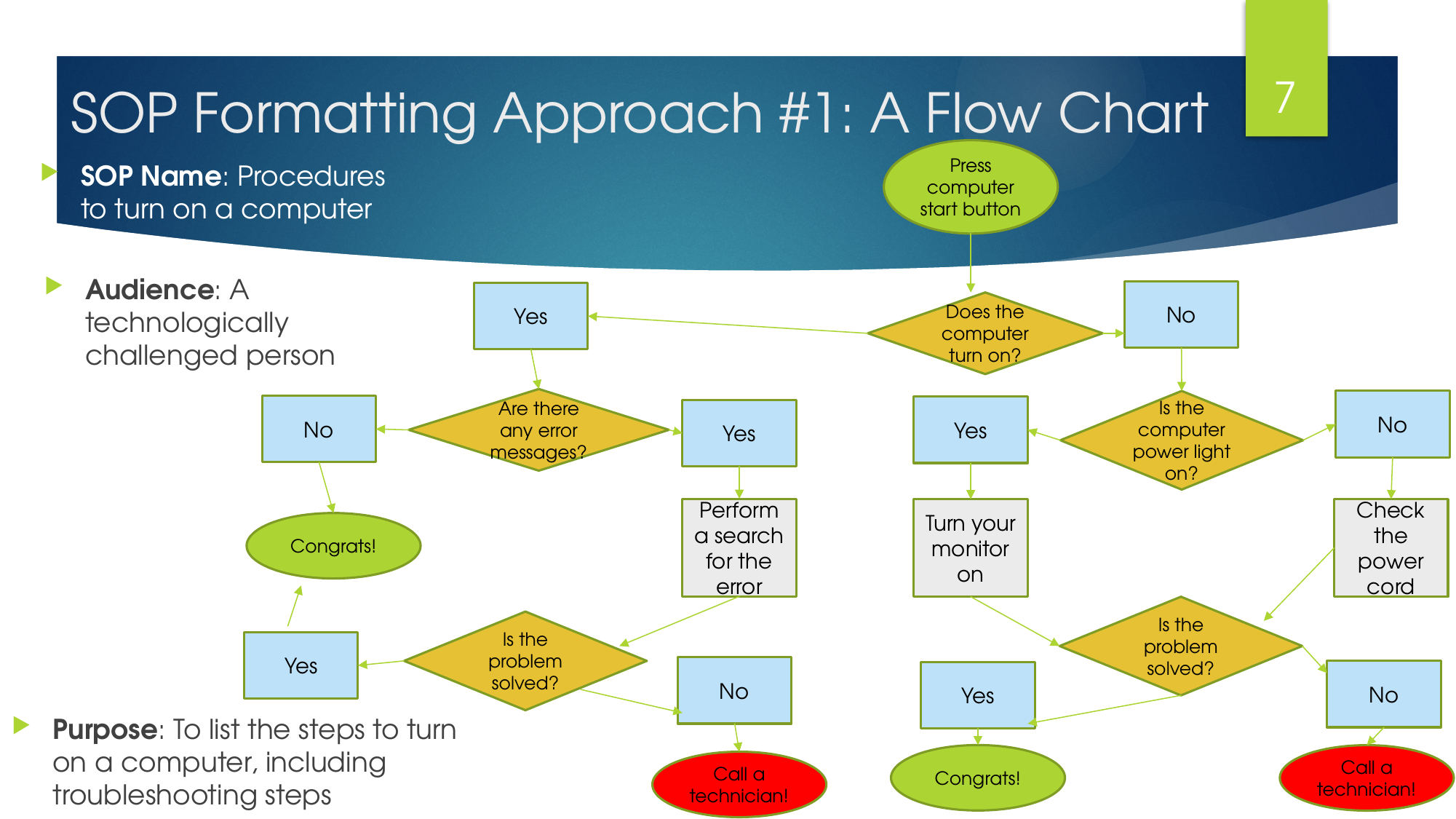

7
# SOP Formatting Approach #1: A Flow Chart
Press computer start button
SOP Name: Procedures to turn on a computer

Audience: A technologically challenged person

No
Yes
Does the computer turn on?
Are there any error messages?
Is the computer power light on?
No
No
Yes
Yes
Perform a search for the error
Turn your monitor on
Check the power cord
Congrats!
Is the problem solved?
Is the problem solved?
Yes
No
No
Yes
Purpose: To list the steps to turn on a computer, including troubleshooting steps

Congrats!
Call a technician!
Call a technician!